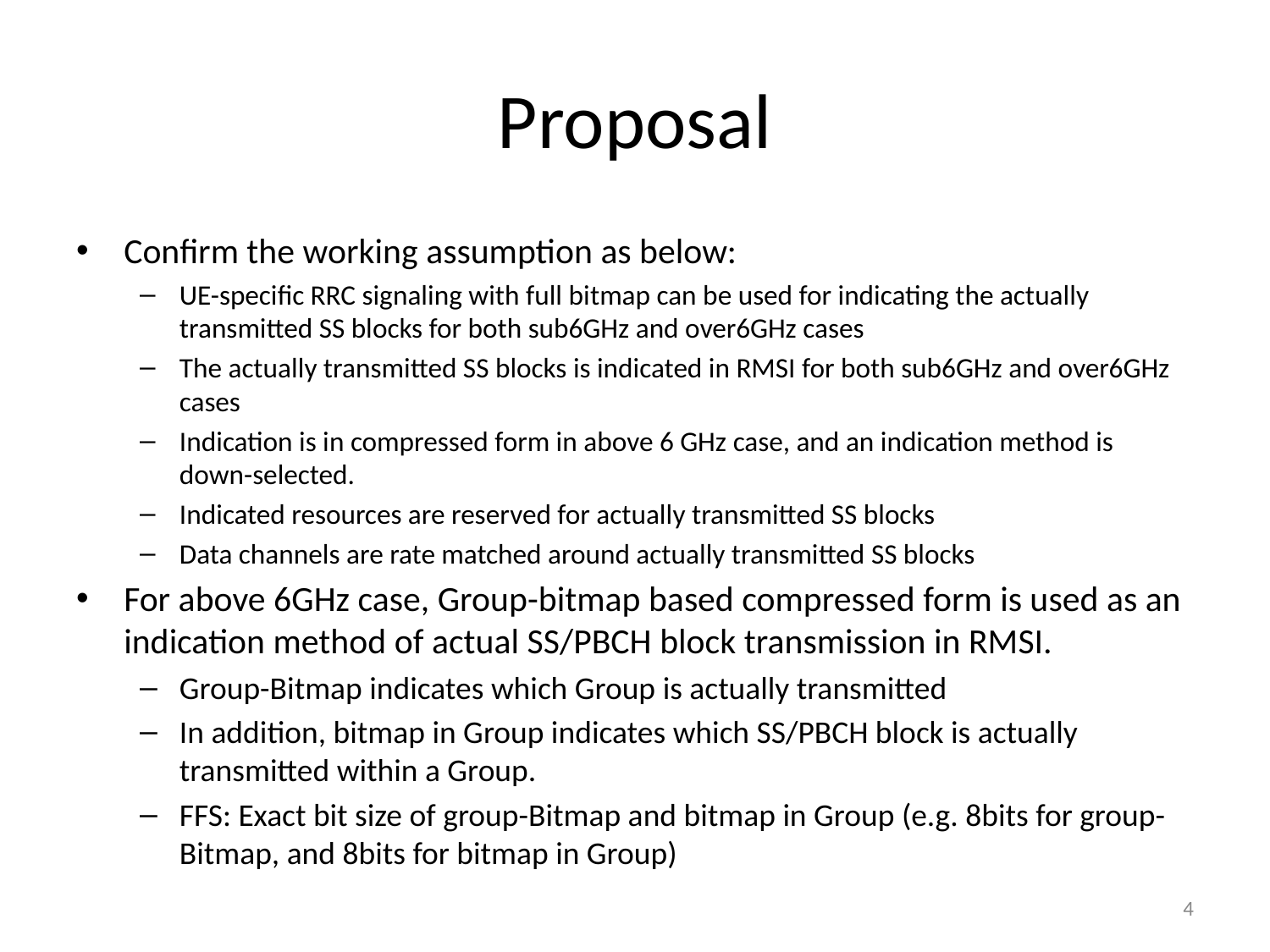

# Proposal
Confirm the working assumption as below:
UE-specific RRC signaling with full bitmap can be used for indicating the actually transmitted SS blocks for both sub6GHz and over6GHz cases
The actually transmitted SS blocks is indicated in RMSI for both sub6GHz and over6GHz cases
Indication is in compressed form in above 6 GHz case, and an indication method is down-selected.
Indicated resources are reserved for actually transmitted SS blocks
Data channels are rate matched around actually transmitted SS blocks
For above 6GHz case, Group-bitmap based compressed form is used as an indication method of actual SS/PBCH block transmission in RMSI.
Group-Bitmap indicates which Group is actually transmitted
In addition, bitmap in Group indicates which SS/PBCH block is actually transmitted within a Group.
FFS: Exact bit size of group-Bitmap and bitmap in Group (e.g. 8bits for group-Bitmap, and 8bits for bitmap in Group)
4